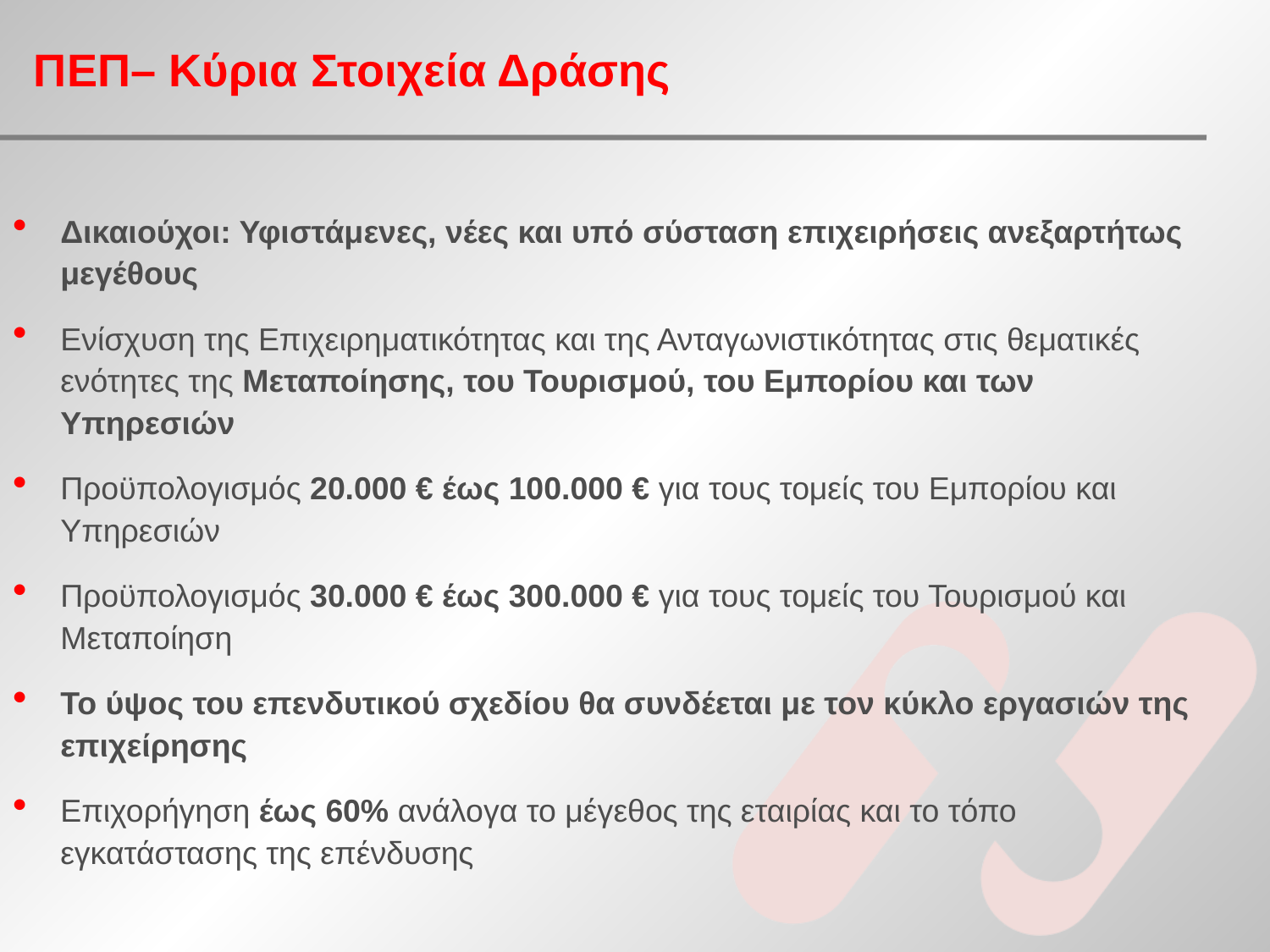

# ΠΕΠ– Κύρια Στοιχεία Δράσης
Δικαιούχοι: Υφιστάμενες, νέες και υπό σύσταση επιχειρήσεις ανεξαρτήτως μεγέθους
Ενίσχυση της Επιχειρηματικότητας και της Ανταγωνιστικότητας στις θεματικές ενότητες της Μεταποίησης, του Τουρισμού, του Εμπορίου και των Υπηρεσιών
Προϋπολογισμός 20.000 € έως 100.000 € για τους τομείς του Εμπορίου και Υπηρεσιών
Προϋπολογισμός 30.000 € έως 300.000 € για τους τομείς του Τουρισμού και Μεταποίηση
Το ύψος του επενδυτικού σχεδίου θα συνδέεται με τον κύκλο εργασιών της επιχείρησης
Επιχορήγηση έως 60% ανάλογα το μέγεθος της εταιρίας και το τόπο εγκατάστασης της επένδυσης